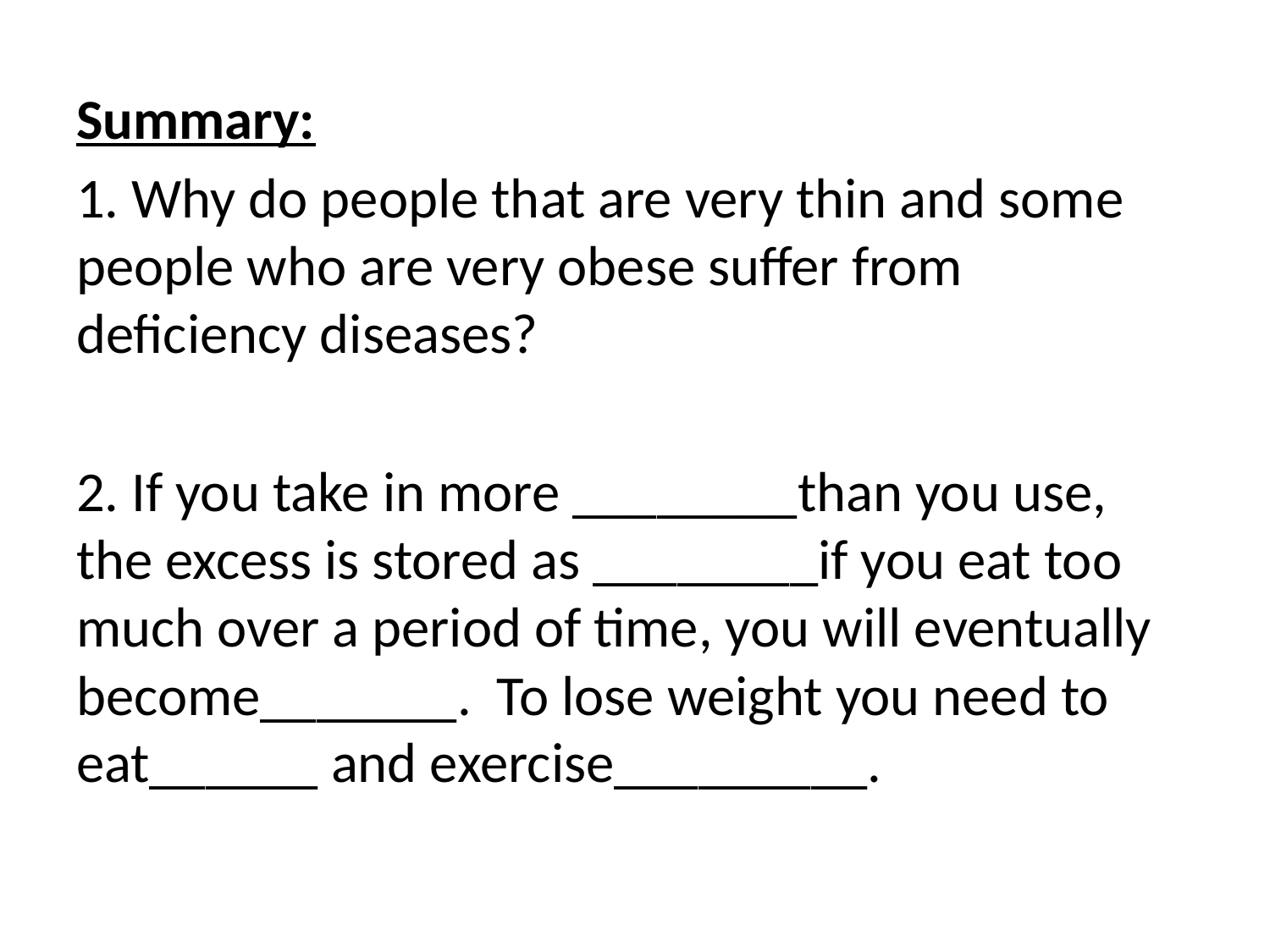

#
Summary:
1. Why do people that are very thin and some people who are very obese suffer from deficiency diseases?

2. If you take in more ________than you use, the excess is stored as ________if you eat too much over a period of time, you will eventually become_______.  To lose weight you need to eat______ and exercise_________.